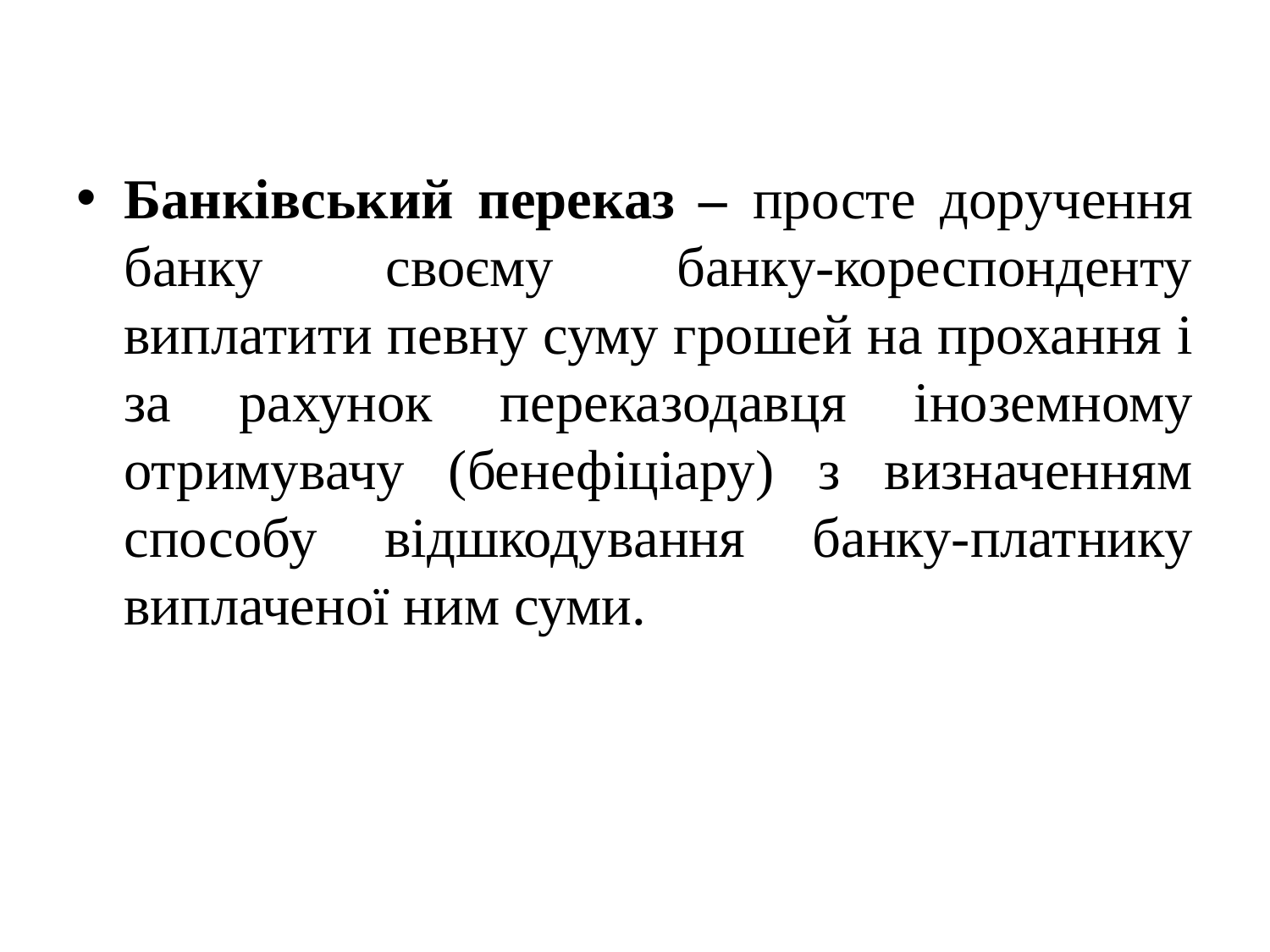

Банківський переказ – просте доручення банку своєму банку-кореспонденту виплатити певну суму грошей на прохання і за рахунок переказодавця іноземному отримувачу (бенефіціару) з визначенням способу відшкодування банку-платнику виплаченої ним суми.